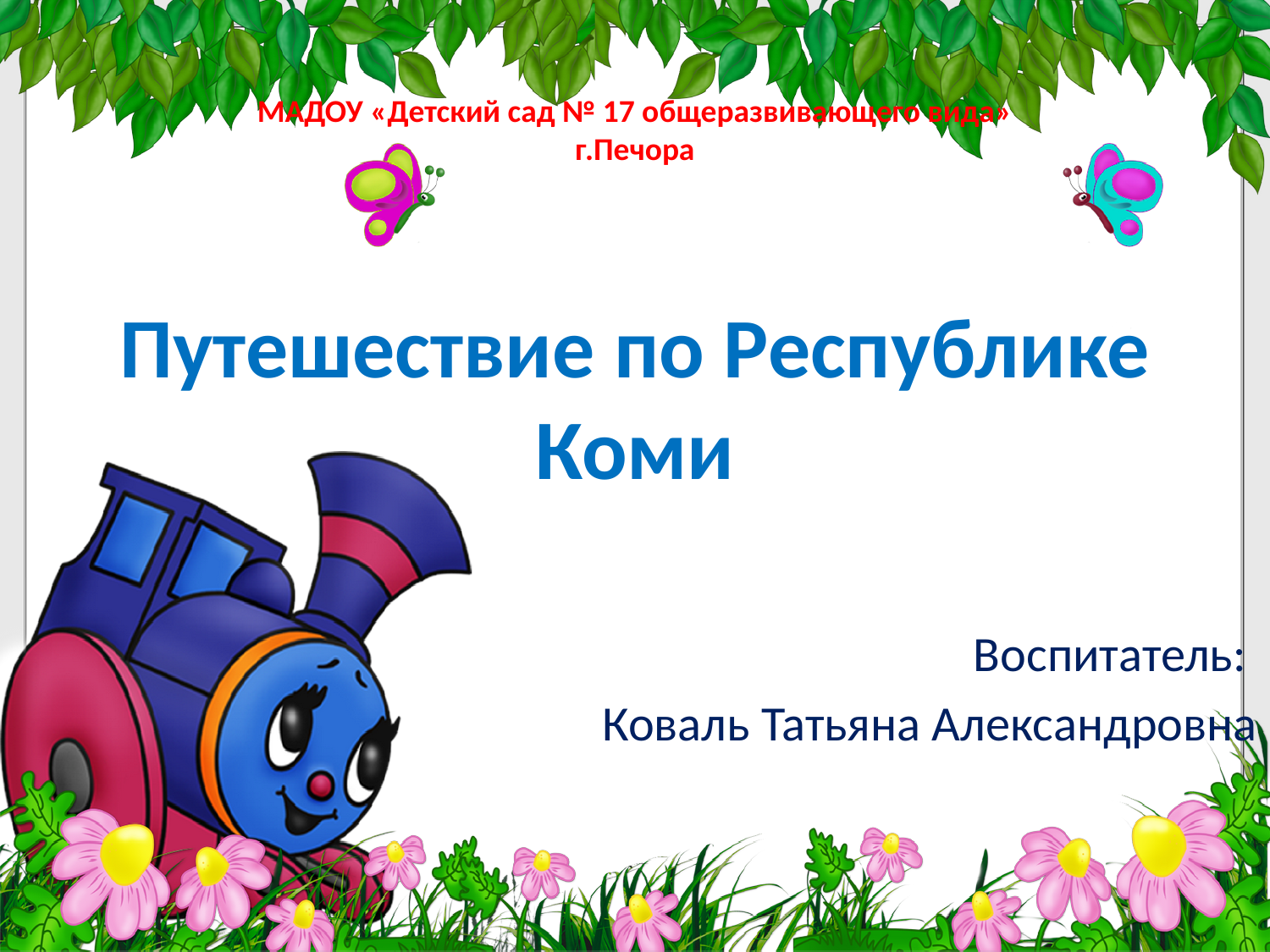

# МАДОУ «Детский сад № 17 общеразвивающего вида» г.Печора Путешествие по Республике Коми
Воспитатель:
Коваль Татьяна Александровна